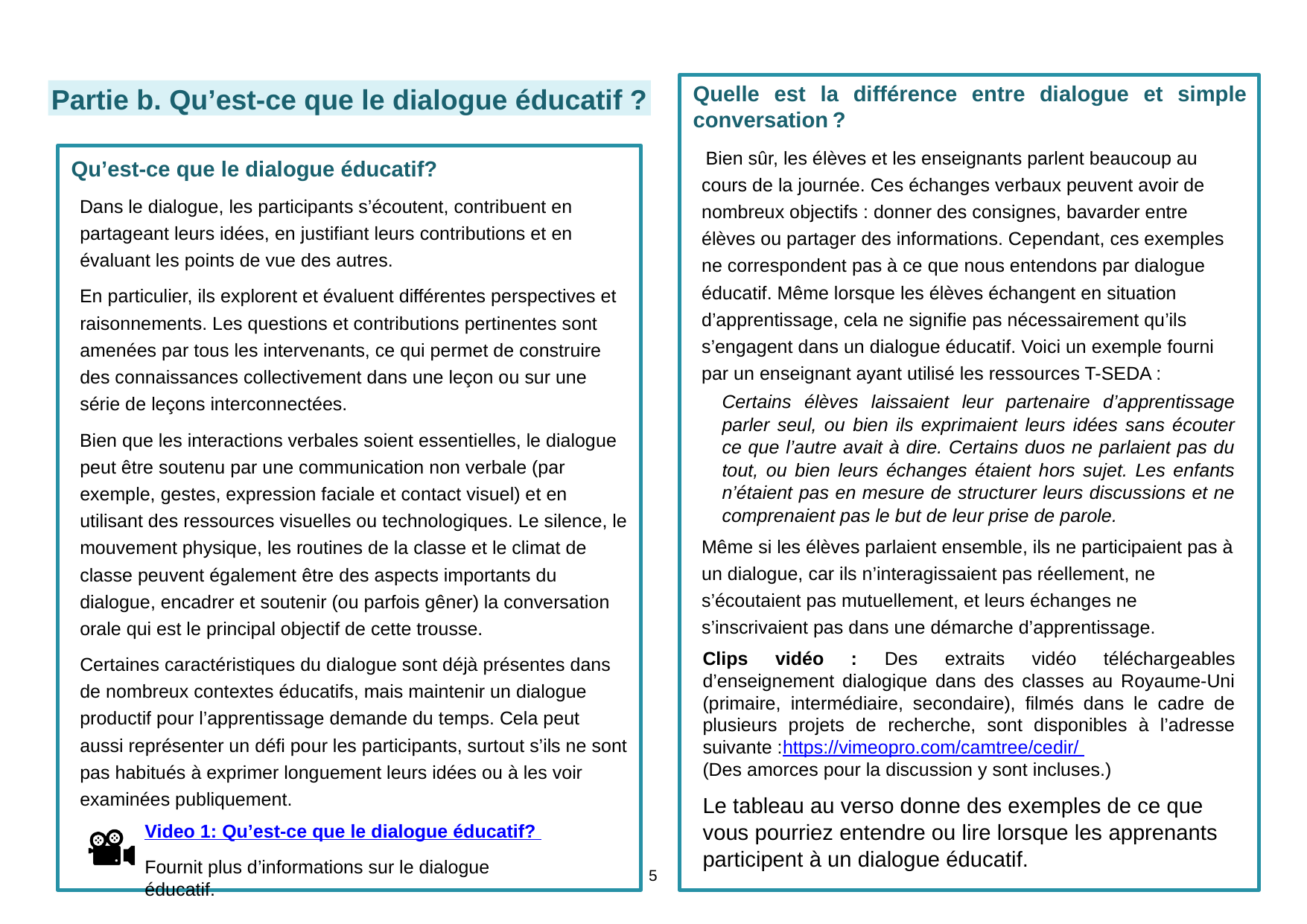

Partie b. Qu’est-ce que le dialogue éducatif ?
Quelle est la différence entre dialogue et simple conversation ?
Bien sûr, les élèves et les enseignants parlent beaucoup au cours de la journée. Ces échanges verbaux peuvent avoir de nombreux objectifs : donner des consignes, bavarder entre élèves ou partager des informations. Cependant, ces exemples ne correspondent pas à ce que nous entendons par dialogue éducatif. Même lorsque les élèves échangent en situation d’apprentissage, cela ne signifie pas nécessairement qu’ils s’engagent dans un dialogue éducatif. Voici un exemple fourni par un enseignant ayant utilisé les ressources T-SEDA :

Qu’est-ce que le dialogue éducatif?
Dans le dialogue, les participants s’écoutent, contribuent en partageant leurs idées, en justifiant leurs contributions et en évaluant les points de vue des autres.
En particulier, ils explorent et évaluent différentes perspectives et raisonnements. Les questions et contributions pertinentes sont amenées par tous les intervenants, ce qui permet de construire des connaissances collectivement dans une leçon ou sur une série de leçons interconnectées.
Bien que les interactions verbales soient essentielles, le dialogue peut être soutenu par une communication non verbale (par exemple, gestes, expression faciale et contact visuel) et en utilisant des ressources visuelles ou technologiques. Le silence, le mouvement physique, les routines de la classe et le climat de classe peuvent également être des aspects importants du dialogue, encadrer et soutenir (ou parfois gêner) la conversation orale qui est le principal objectif de cette trousse.
Certains élèves laissaient leur partenaire d’apprentissage parler seul, ou bien ils exprimaient leurs idées sans écouter ce que l’autre avait à dire. Certains duos ne parlaient pas du tout, ou bien leurs échanges étaient hors sujet. Les enfants n’étaient pas en mesure de structurer leurs discussions et ne comprenaient pas le but de leur prise de parole.
Même si les élèves parlaient ensemble, ils ne participaient pas à un dialogue, car ils n’interagissaient pas réellement, ne s’écoutaient pas mutuellement, et leurs échanges ne s’inscrivaient pas dans une démarche d’apprentissage.
Clips vidéo : Des extraits vidéo téléchargeables d’enseignement dialogique dans des classes au Royaume-Uni (primaire, intermédiaire, secondaire), filmés dans le cadre de plusieurs projets de recherche, sont disponibles à l’adresse suivante :https://vimeopro.com/camtree/cedir/
(Des amorces pour la discussion y sont incluses.)
Certaines caractéristiques du dialogue sont déjà présentes dans de nombreux contextes éducatifs, mais maintenir un dialogue productif pour l’apprentissage demande du temps. Cela peut aussi représenter un défi pour les participants, surtout s’ils ne sont pas habitués à exprimer longuement leurs idées ou à les voir examinées publiquement.
Le tableau au verso donne des exemples de ce que vous pourriez entendre ou lire lorsque les apprenants participent à un dialogue éducatif.

Video 1: Qu’est-ce que le dialogue éducatif?
Fournit plus d’informations sur le dialogue éducatif.

5